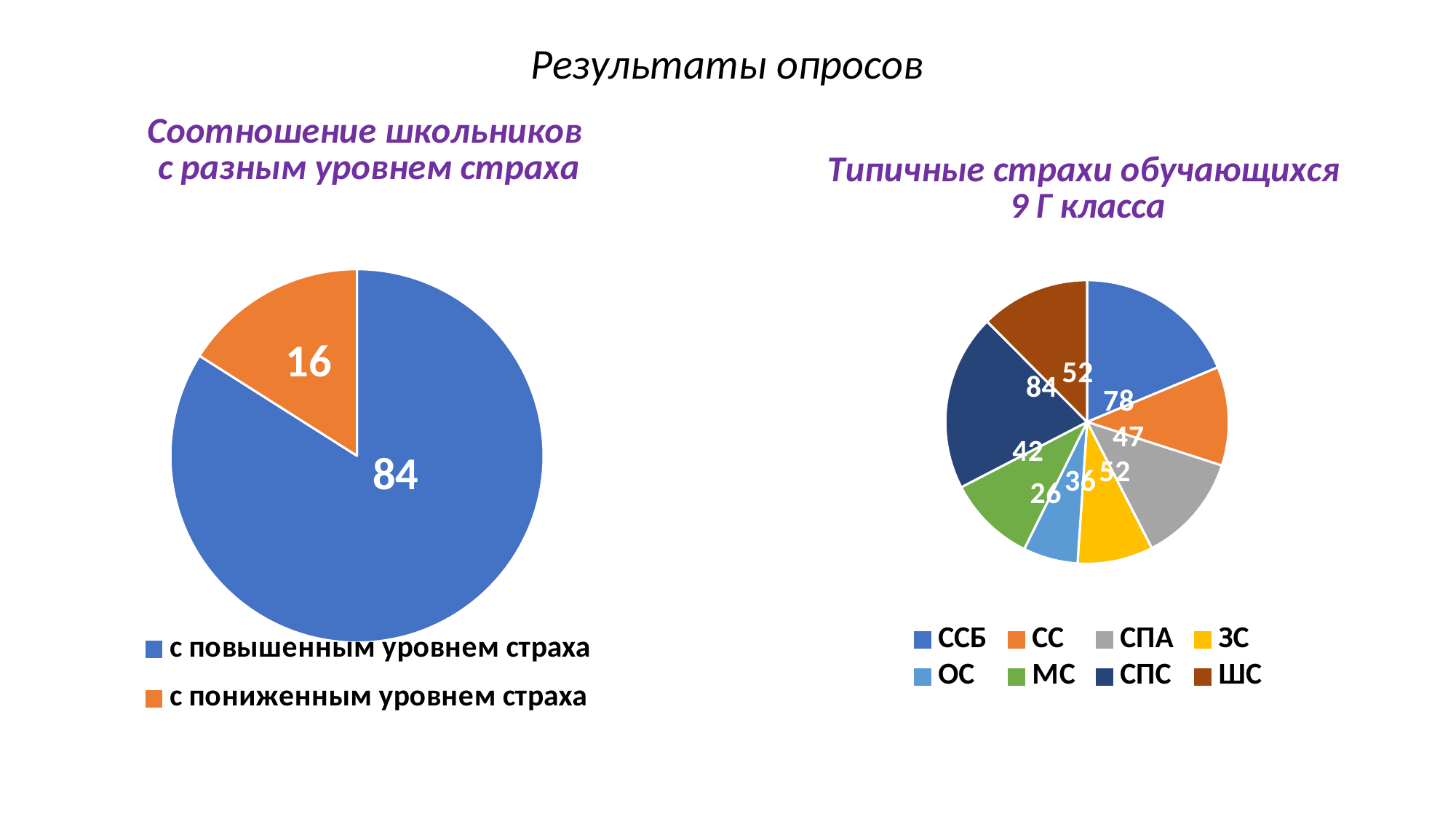

# Результаты опросов

### Chart: Соотношение школьников
с разным уровнем страха

| Category | Продажи |
|---|---|
| с повышенным уровнем страха | 84.0 |
| с пониженным уровнем страха | 16.0 |

### Chart: Типичные страхи обучающихся
9 Г класса

| Category | Проценты |
|---|---|
| ССБ | 78.0 |
| СС | 47.0 |
| СПА | 52.0 |
| ЗС | 36.0 |
| ОС | 26.0 |
| МС | 42.0 |
| СПС | 84.0 |
| ШС | 52.0 |